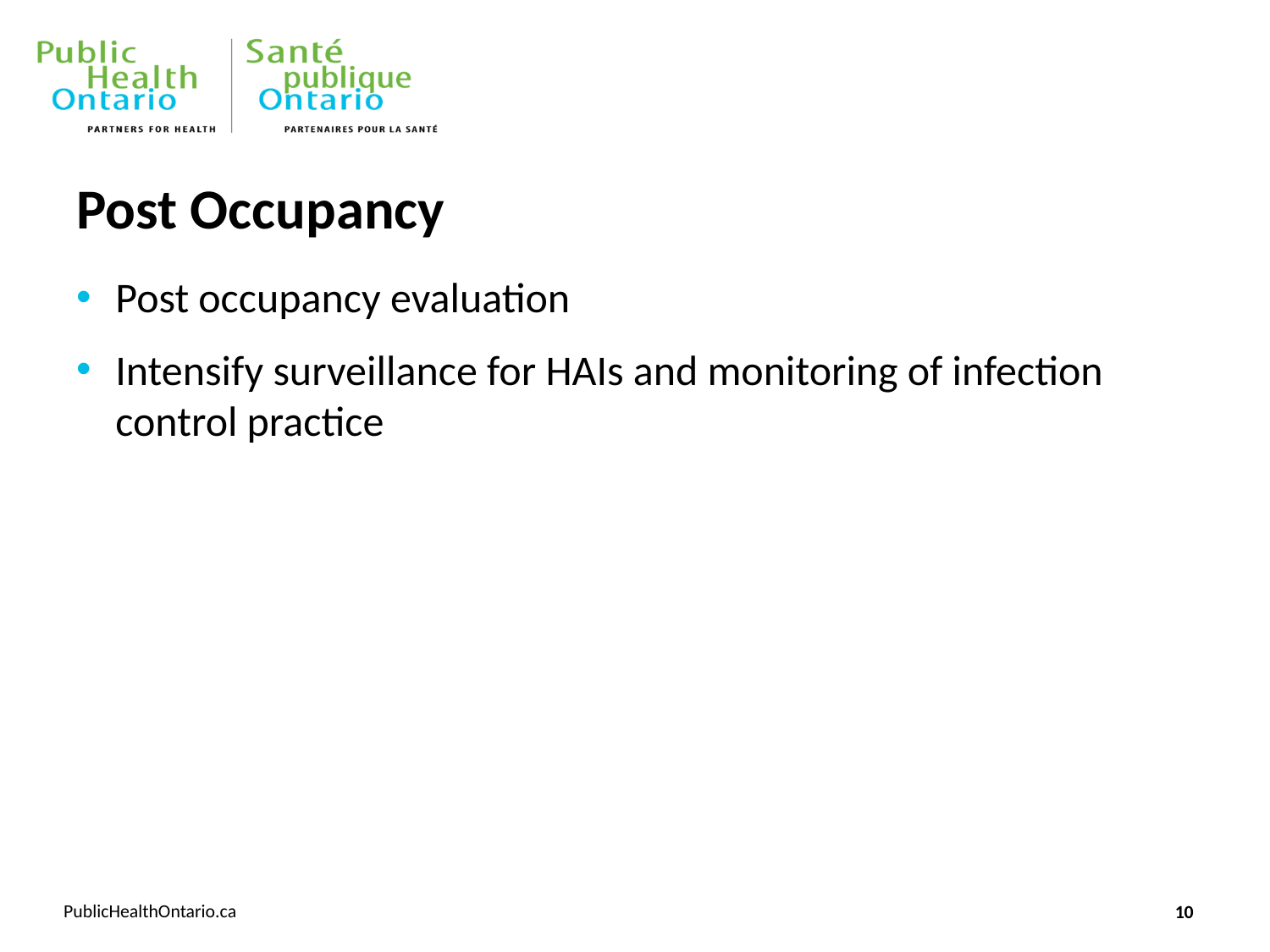

# Post Occupancy
Post occupancy evaluation
Intensify surveillance for HAIs and monitoring of infection control practice

10